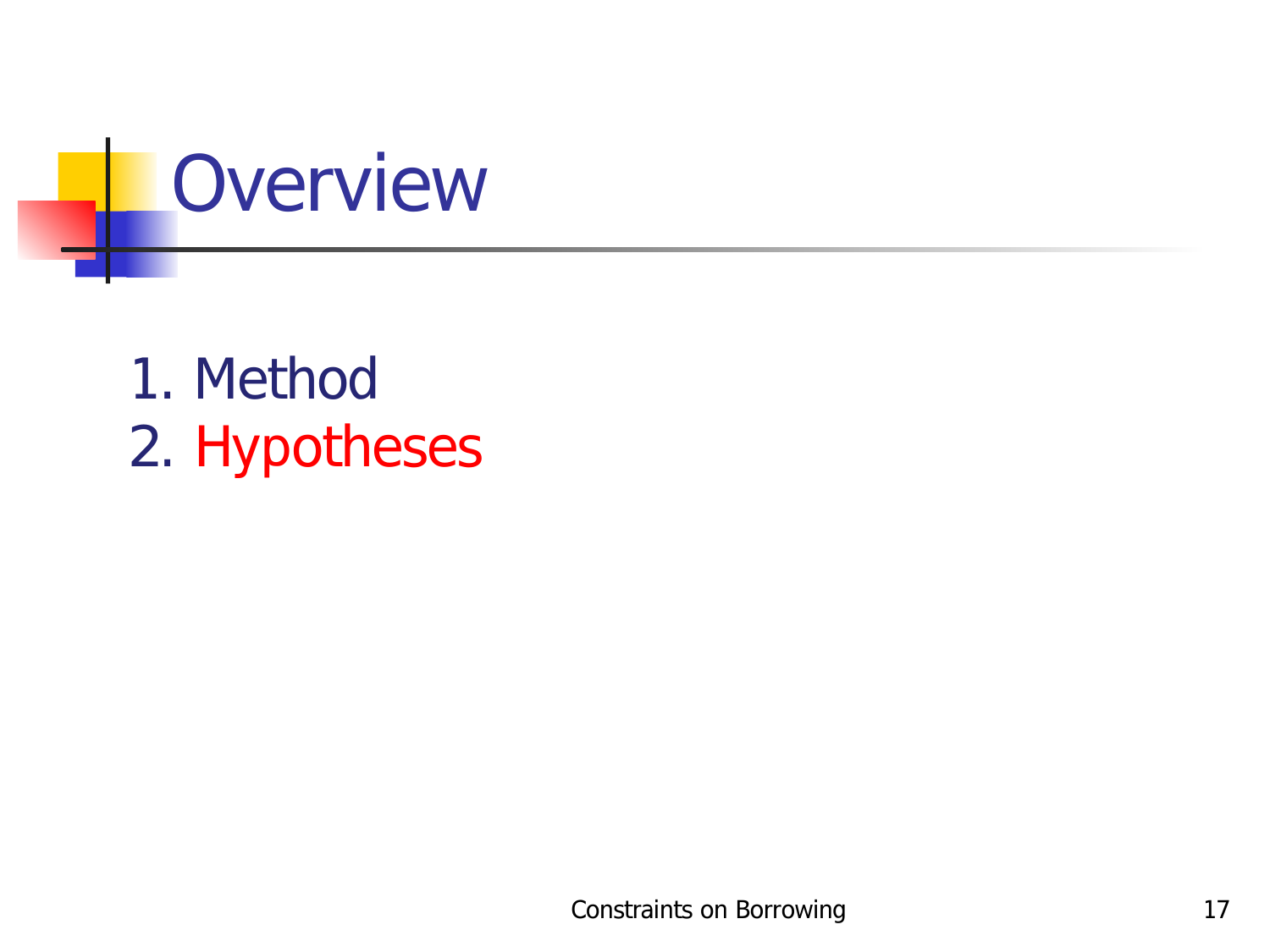

# Overview
1. Method
2. Hypotheses
Constraints on Borrowing
17